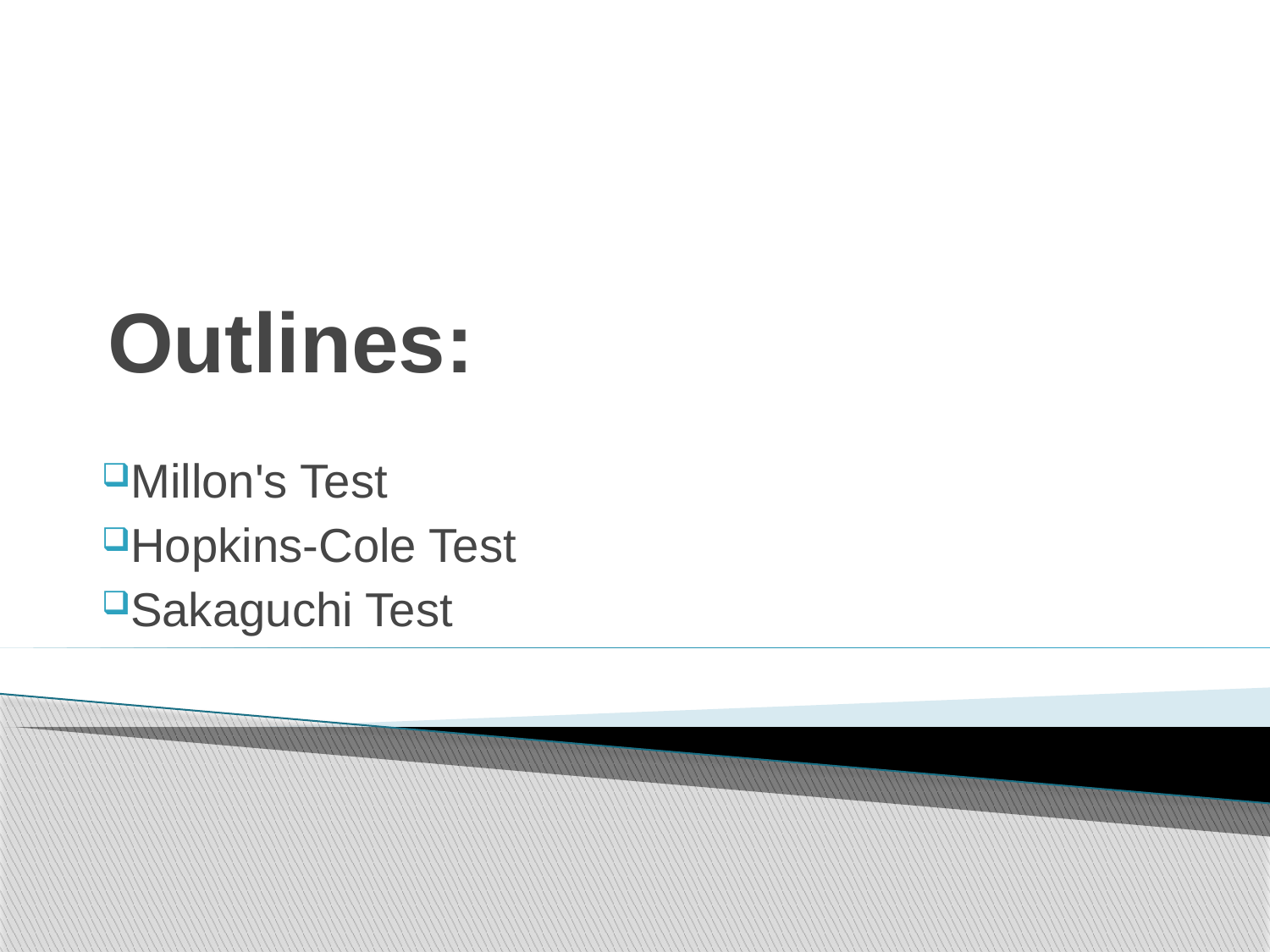

# Outlines:
Millon's Test
Hopkins-Cole Test
Sakaguchi Test